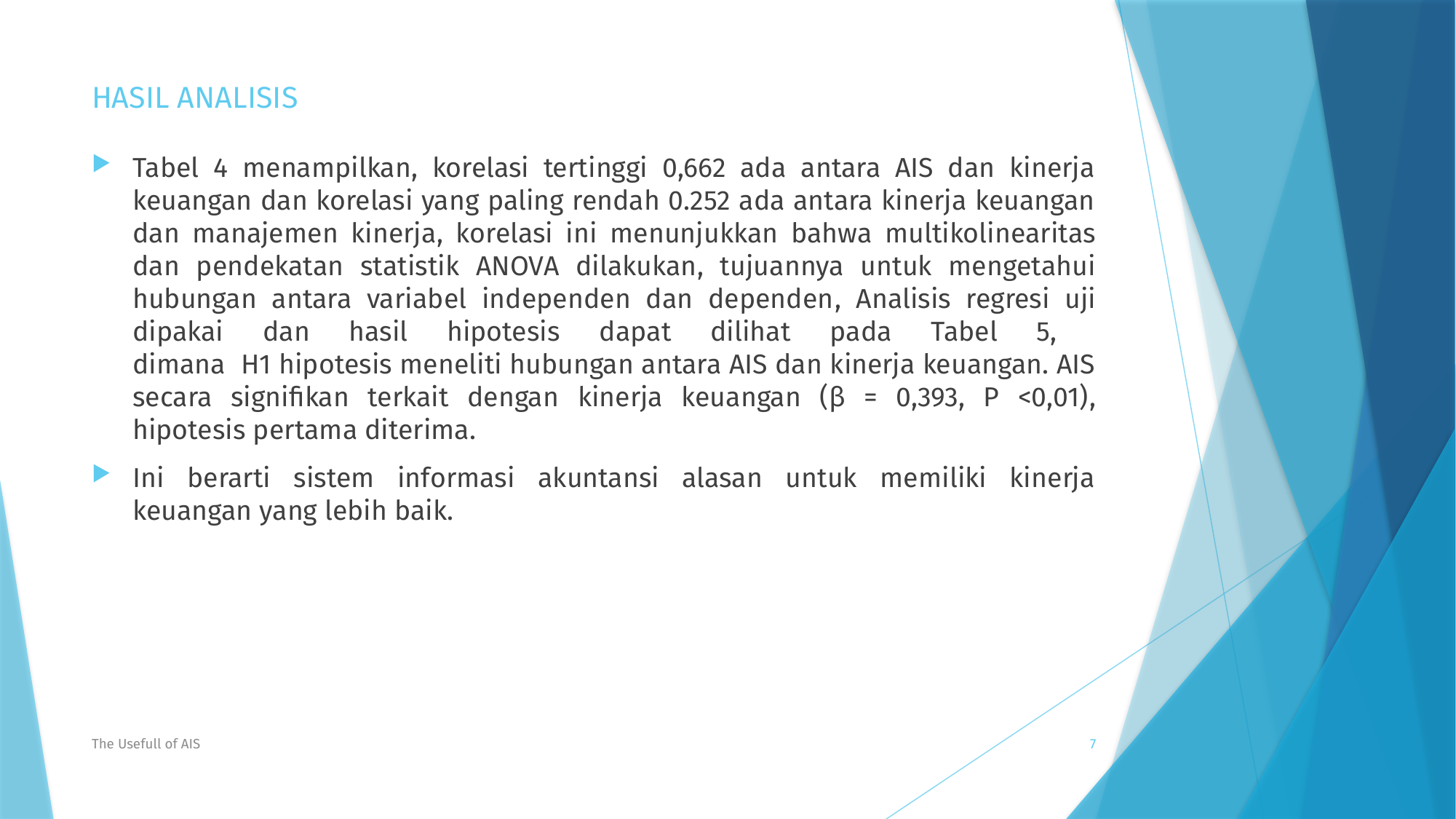

# HASIL ANALISIS
Tabel 4 menampilkan, korelasi tertinggi 0,662 ada antara AIS dan kinerja keuangan dan korelasi yang paling rendah 0.252 ada antara kinerja keuangan dan manajemen kinerja, korelasi ini menunjukkan bahwa multikolinearitas dan pendekatan statistik ANOVA dilakukan, tujuannya untuk mengetahui hubungan antara variabel independen dan dependen, Analisis regresi uji dipakai dan hasil hipotesis dapat dilihat pada Tabel 5,
dimana  H1 hipotesis meneliti hubungan antara AIS dan kinerja keuangan. AIS secara signifikan terkait dengan kinerja keuangan (β = 0,393, P <0,01), hipotesis pertama diterima.
Ini berarti sistem informasi akuntansi alasan untuk memiliki kinerja keuangan yang lebih baik.

The Usefull of AIS
7